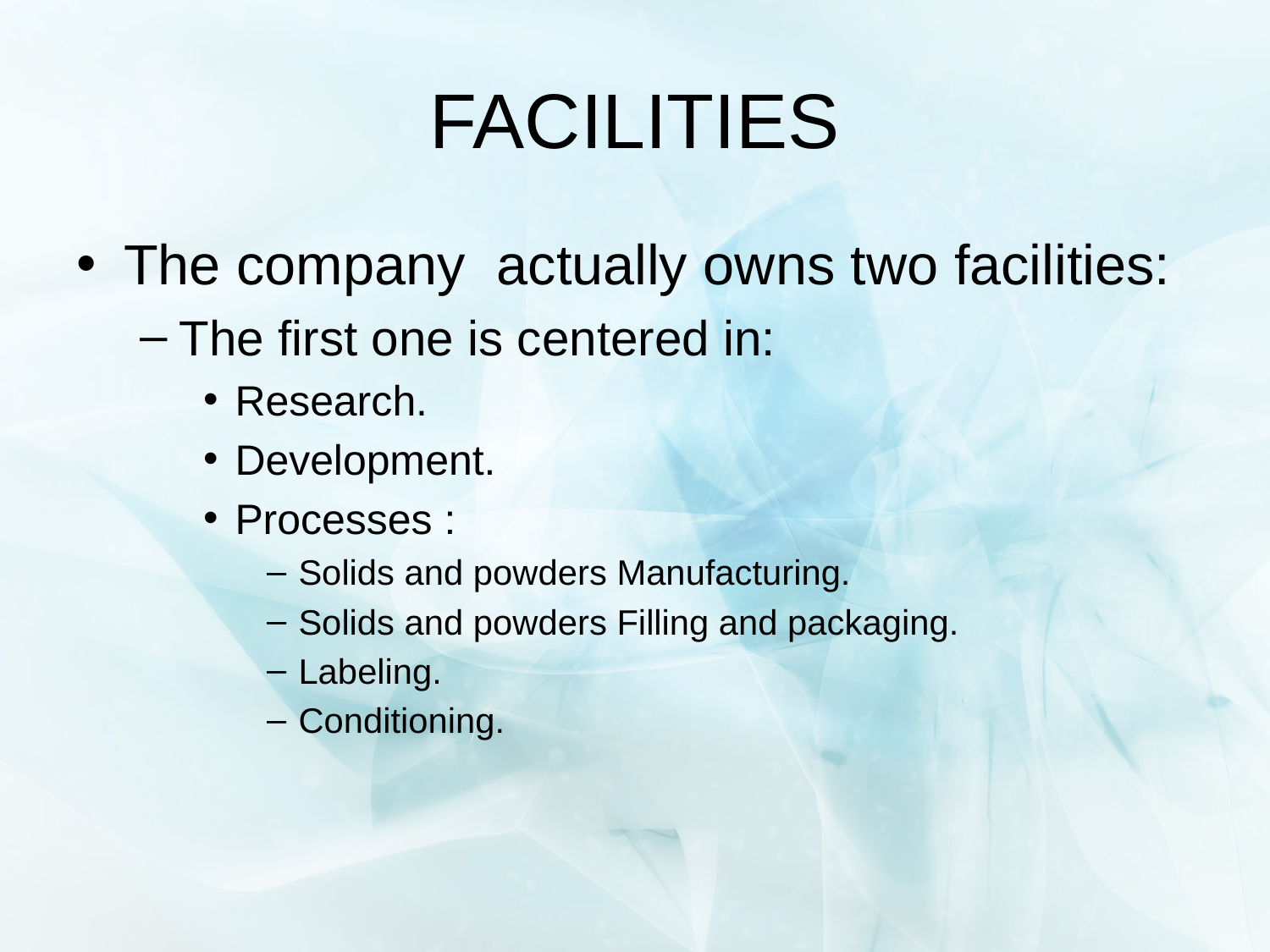

# FACILITIES
The company  actually owns two facilities:
The first one is centered in:
Research.
Development.
Processes :
Solids and powders Manufacturing.
Solids and powders Filling and packaging.
Labeling.
Conditioning.